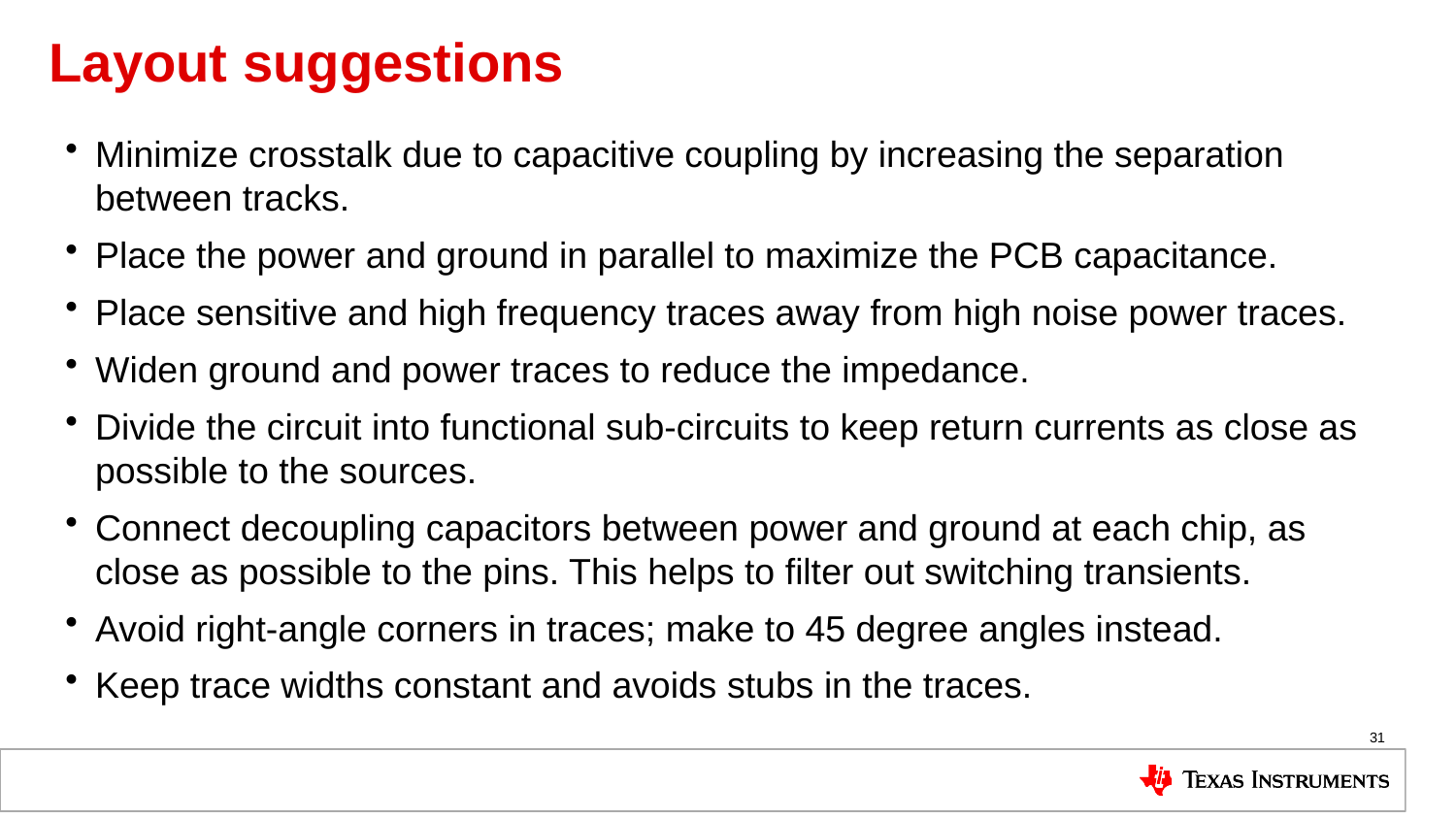

# Layout suggestions
Minimize crosstalk due to capacitive coupling by increasing the separation between tracks.
Place the power and ground in parallel to maximize the PCB capacitance.
Place sensitive and high frequency traces away from high noise power traces.
Widen ground and power traces to reduce the impedance.
Divide the circuit into functional sub-circuits to keep return currents as close as possible to the sources.
Connect decoupling capacitors between power and ground at each chip, as close as possible to the pins. This helps to filter out switching transients.
Avoid right-angle corners in traces; make to 45 degree angles instead.
Keep trace widths constant and avoids stubs in the traces.
31